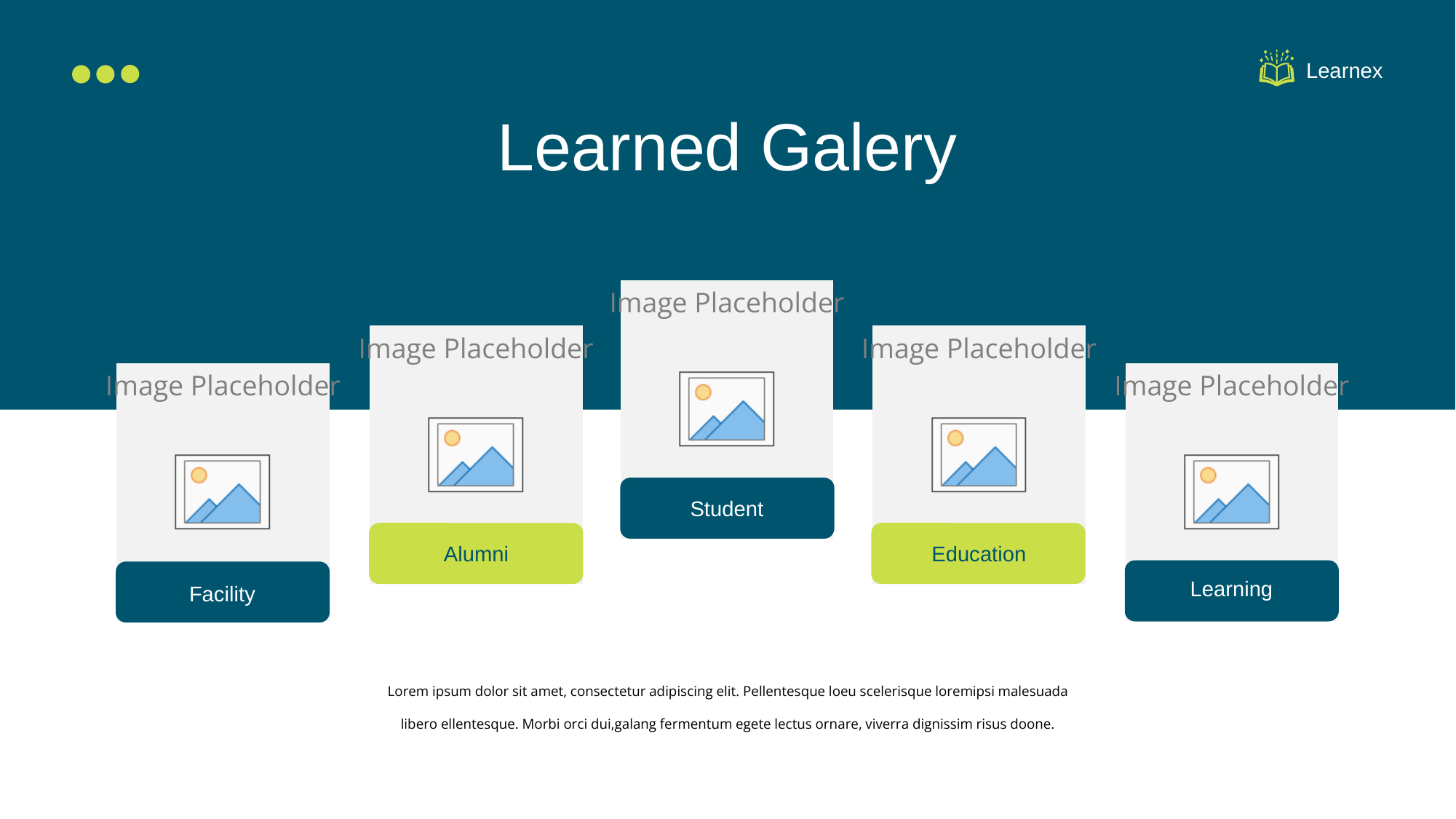

Learnex

Learned Galery

Student

Education
Alumni

Learning
Facility
Lorem ipsum dolor sit amet, consectetur adipiscing elit. Pellentesque loeu scelerisque loremipsi malesuada libero ellentesque. Morbi orci dui,galang fermentum egete lectus ornare, viverra dignissim risus doone.